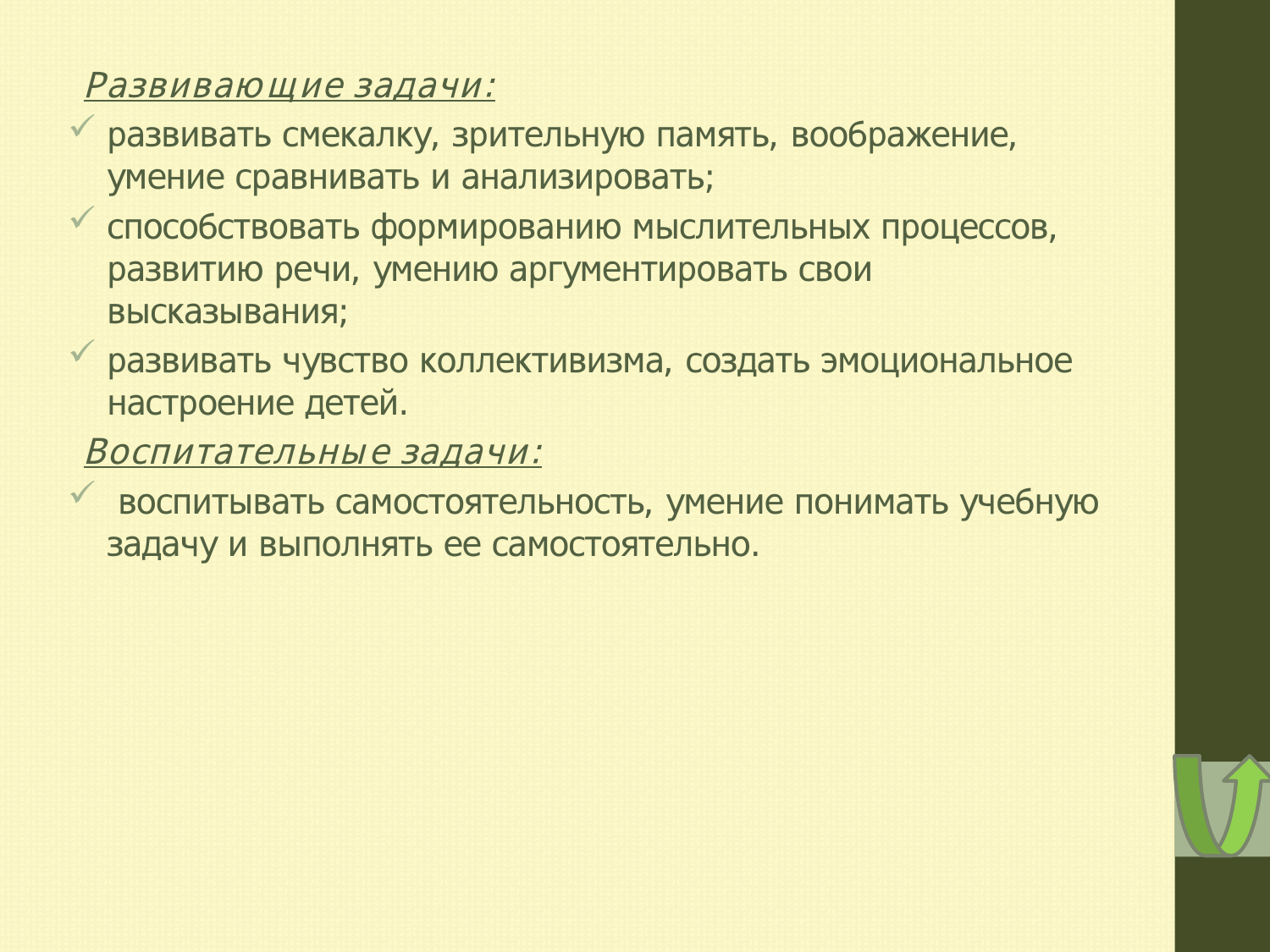

Развивающие задачи:
развивать смекалку, зрительную память, воображение, умение сравнивать и анализировать;
способствовать формированию мыслительных процессов, развитию речи, умению аргументировать свои высказывания;
развивать чувство коллективизма, создать эмоциональное настроение детей.
Воспитательные задачи:
 воспитывать самостоятельность, умение понимать учебную задачу и выполнять ее самостоятельно.